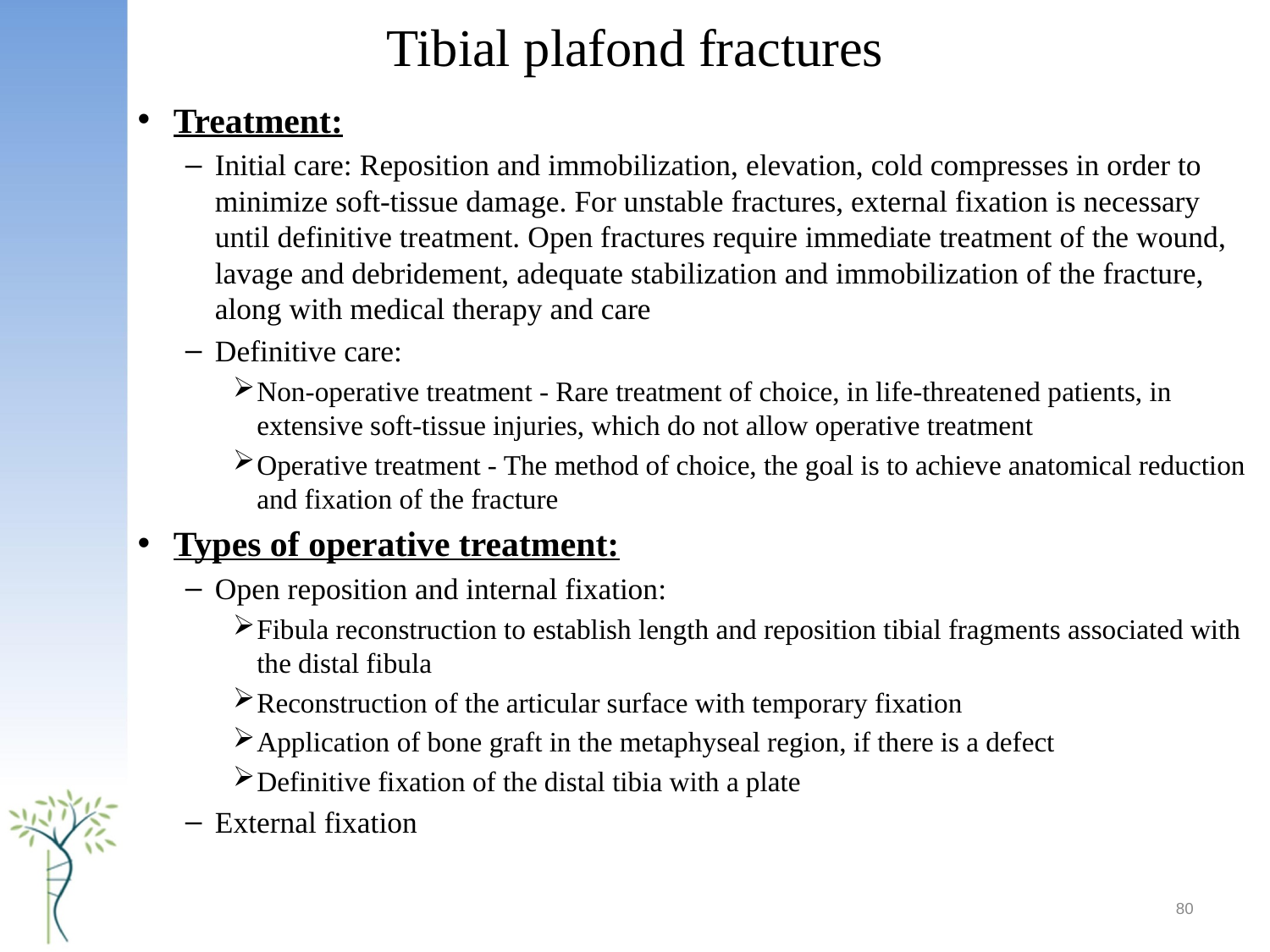

# Tibial plafond fractures
Treatment:
Initial care: Reposition and immobilization, elevation, cold compresses in order to minimize soft-tissue damage. For unstable fractures, external fixation is necessary until definitive treatment. Open fractures require immediate treatment of the wound, lavage and debridement, adequate stabilization and immobilization of the fracture, along with medical therapy and care
Definitive care:
Non-operative treatment - Rare treatment of choice, in life-threatened patients, in extensive soft-tissue injuries, which do not allow operative treatment
Operative treatment - The method of choice, the goal is to achieve anatomical reduction and fixation of the fracture
Types of operative treatment:
Open reposition and internal fixation:
Fibula reconstruction to establish length and reposition tibial fragments associated with the distal fibula
Reconstruction of the articular surface with temporary fixation
Application of bone graft in the metaphyseal region, if there is a defect
Definitive fixation of the distal tibia with a plate
External fixation
80